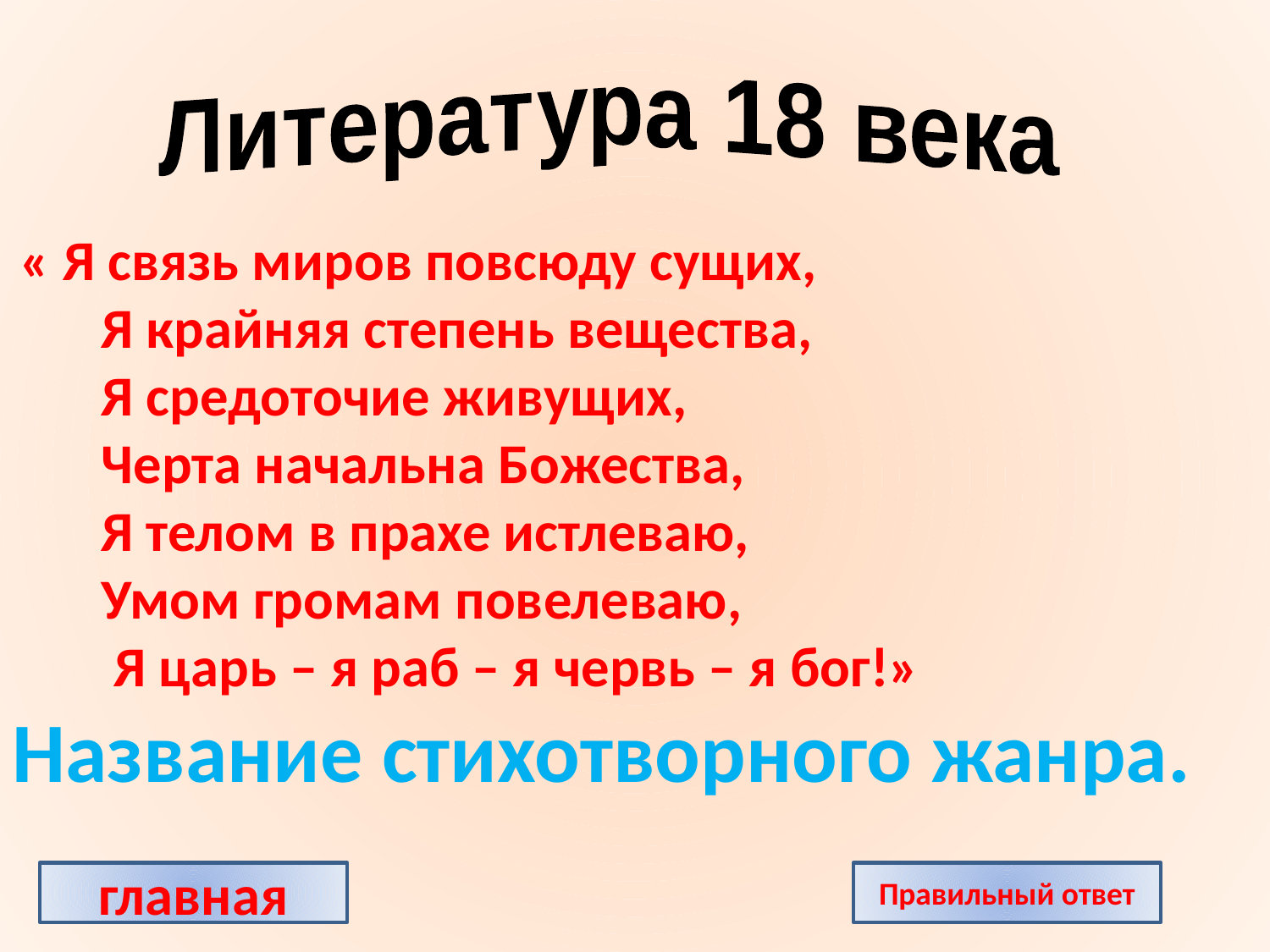

Литература 18 века
 « Я связь миров повсюду сущих,
       Я крайняя степень вещества,
       Я средоточие живущих,
       Черта начальна Божества,
       Я телом в прахе истлеваю,
       Умом громам повелеваю,
        Я царь – я раб – я червь – я бог!»
Название стихотворного жанра.
главная
Правильный ответ